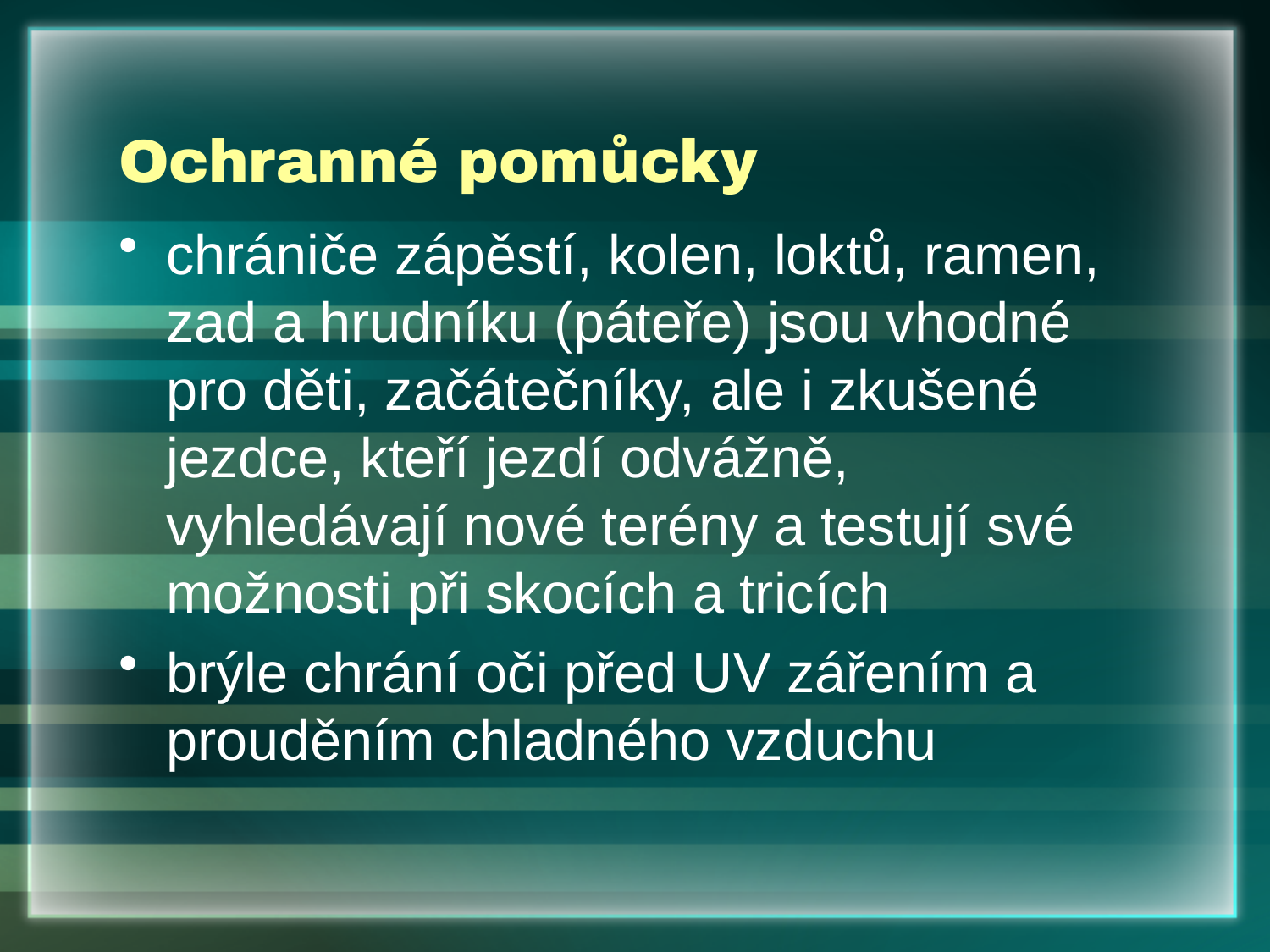

# Ochranné pomůcky
chrániče zápěstí, kolen, loktů, ramen, zad a hrudníku (páteře) jsou vhodné pro děti, začátečníky, ale i zkušené jezdce, kteří jezdí odvážně, vyhledávají nové terény a testují své možnosti při skocích a tricích
brýle chrání oči před UV zářením a prouděním chladného vzduchu